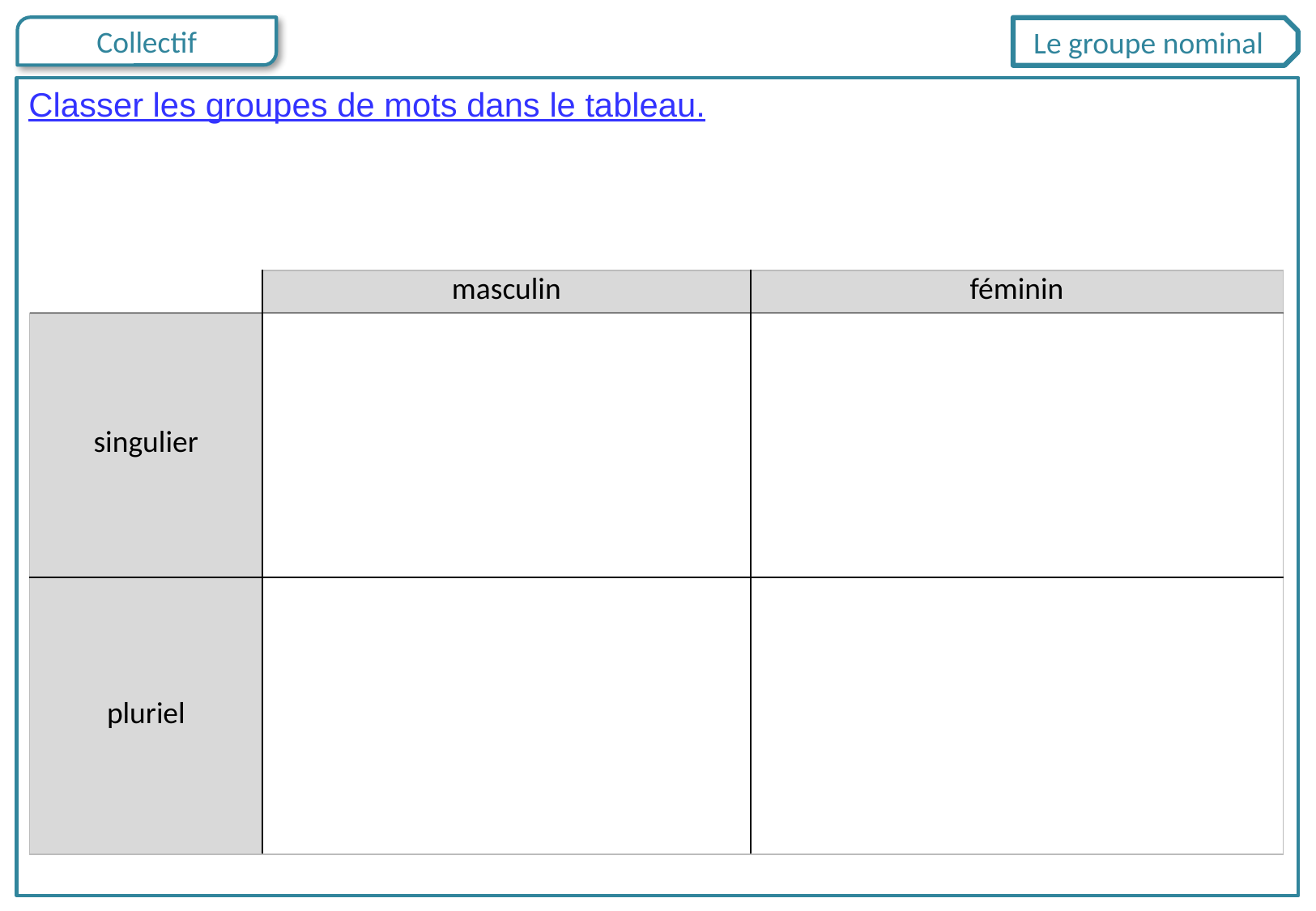

Le groupe nominal
Classer les groupes de mots dans le tableau.

|  | masculin | féminin |
| --- | --- | --- |
| singulier |  |  |
| pluriel |  |  |